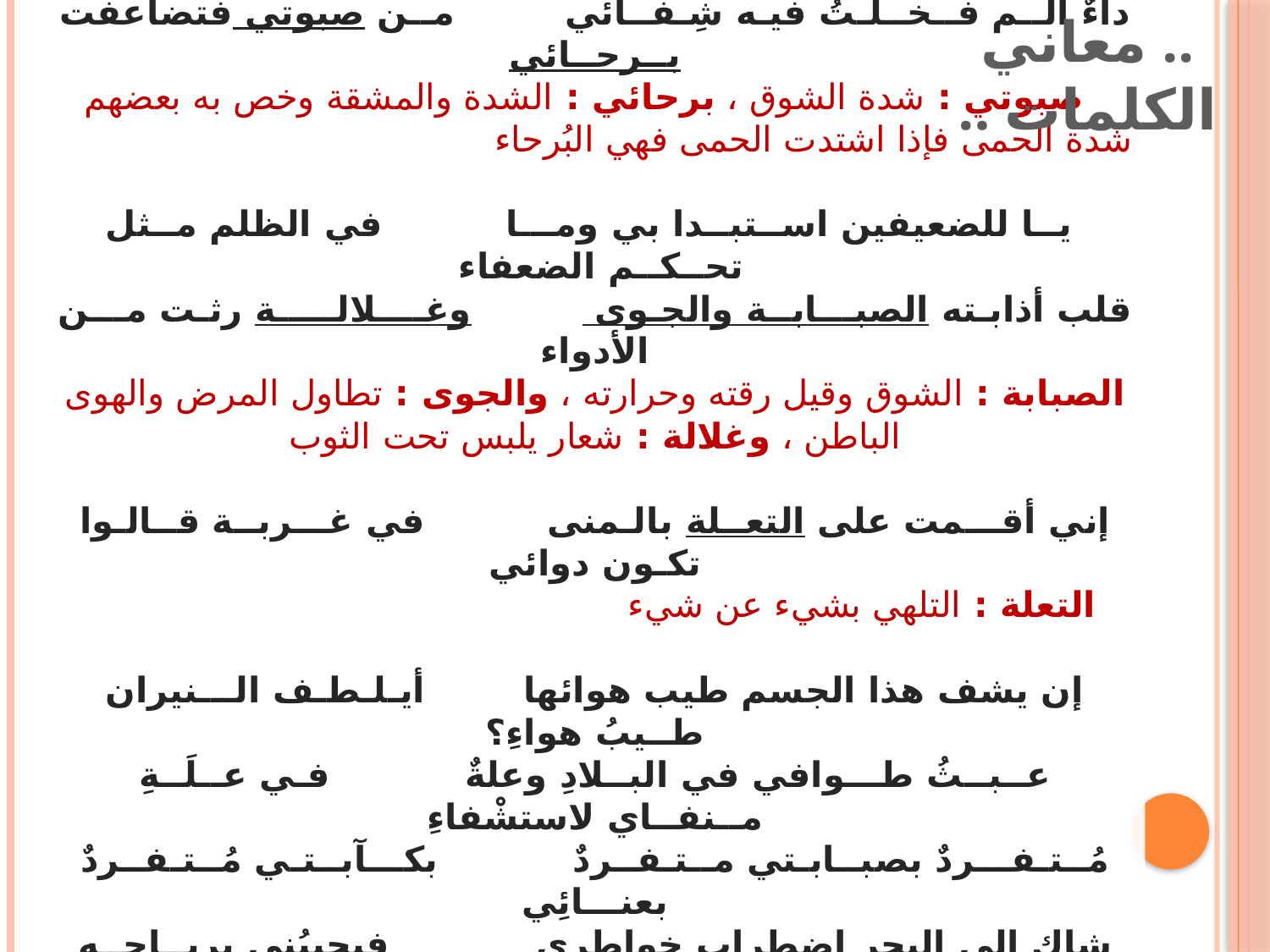

.. معاني الكلمات ..
داءٌ ألــم فــخــلـتُ فيـه شِـفــائي         مــن صبوتي فتضاعفت بــرحــائي
    صبوتي : شدة الشوق ، برحائي : الشدة والمشقة وخص به بعضهم شدة الحمى فإذا اشتدت الحمى فهي البُرحاء

 يــا للضعيفين اســتبــدا بي ومـــا          في الظلم مــثل تحــكــم الضعفاء
قلب أذابـته الصبـــابــة والجـوى          وغــــلالـــــة رثـت مـــن الأدواء
الصبابة : الشوق وقيل رقته وحرارته ، والجوى : تطاول المرض والهوى الباطن ، وغلالة : شعار يلبس تحت الثوب
إني أقـــمت على التعــلة بالـمنى          في غـــربــة قــالـوا تكـون دوائي
   التعلة : التلهي بشيء عن شيء

إن يشف هذا الجسم طيب هوائها        أيـلـطـف الـــنيران طــيبُ هواءِ؟
عــبــثُ طـــوافي في البــلادِ وعلةٌ           فـي عــلَــةِ مــنفــاي لاستشْفاءِ
مُــتـفـــردٌ بصبــابـتي مــتـفــردٌ           بكـــآبــتـي مُــتـفــردٌ بعنـــائِي
شاك الى البحر اضطراب خواطري            فيجيبُنِي بريــاحِــه الـهـوجــاءِ
    الريح الهوجاء : سريعة الهبوب ، وشديدة الهبوب .